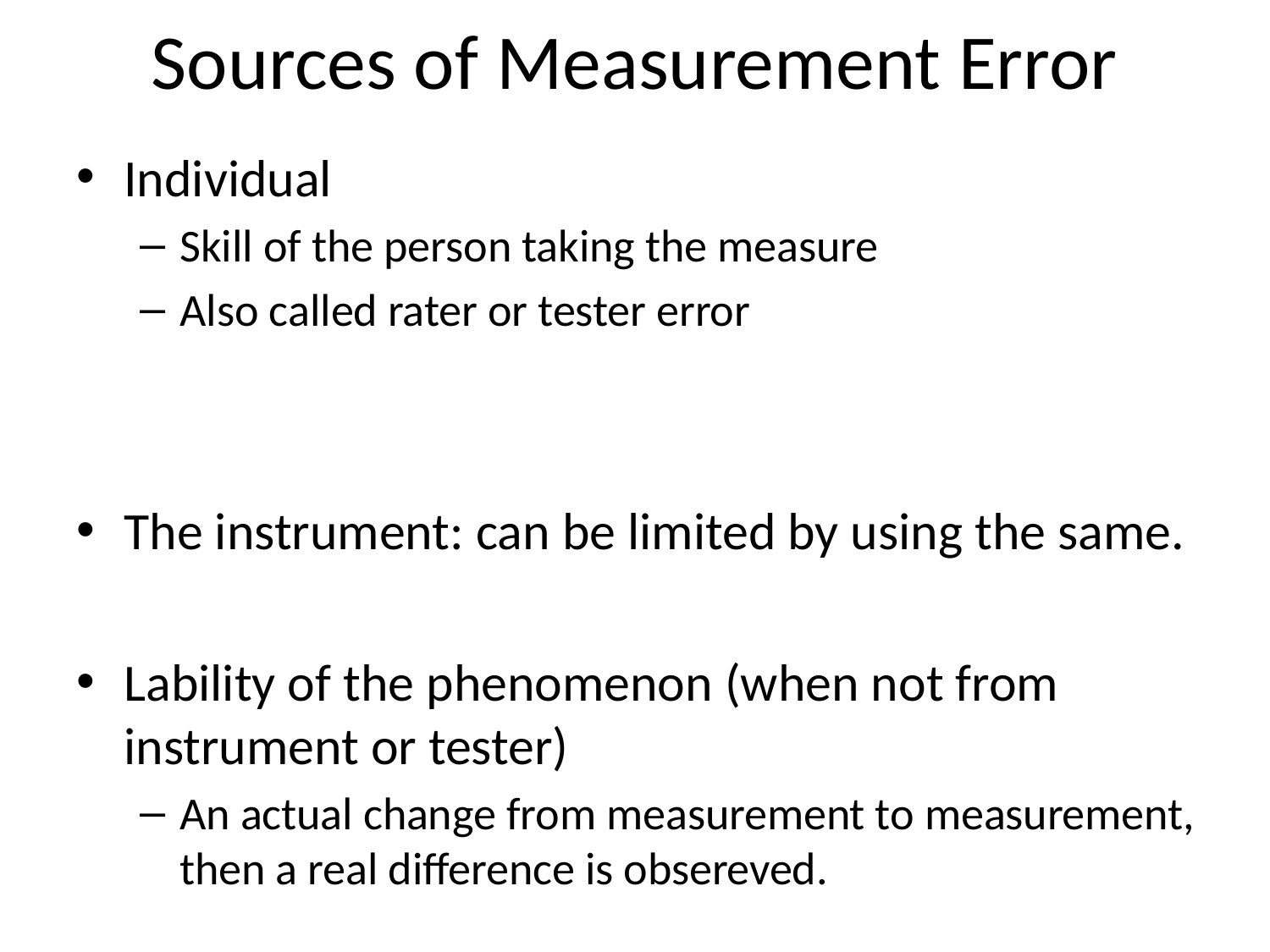

# Sources of Measurement Error
Individual
Skill of the person taking the measure
Also called rater or tester error

The instrument: can be limited by using the same.

Lability of the phenomenon (when not from instrument or tester)
An actual change from measurement to measurement, then a real difference is obsereved.